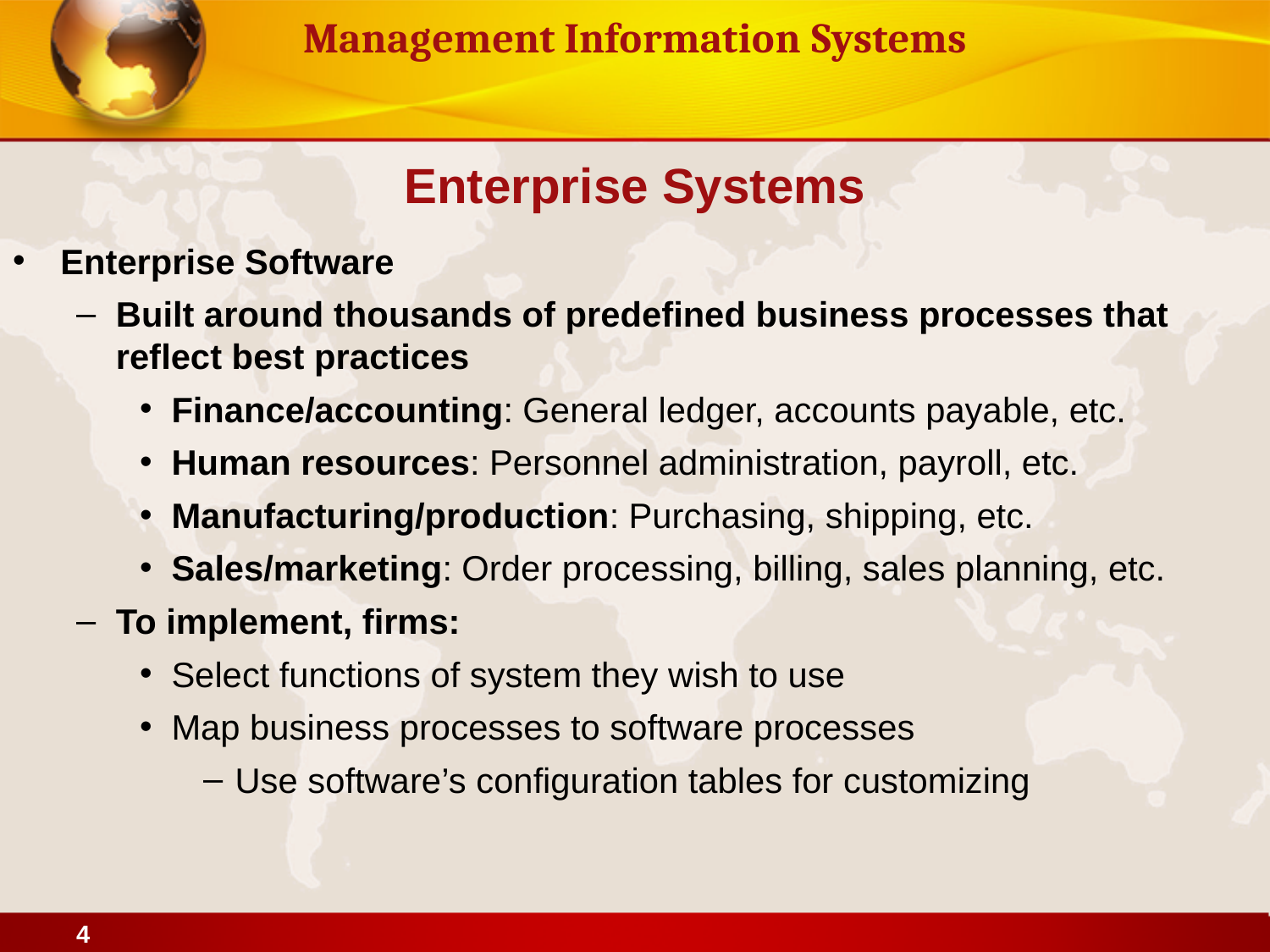

Enterprise Systems
Enterprise Software
Built around thousands of predefined business processes that reflect best practices
Finance/accounting: General ledger, accounts payable, etc.
Human resources: Personnel administration, payroll, etc.
Manufacturing/production: Purchasing, shipping, etc.
Sales/marketing: Order processing, billing, sales planning, etc.
To implement, firms:
Select functions of system they wish to use
Map business processes to software processes
Use software’s configuration tables for customizing

4